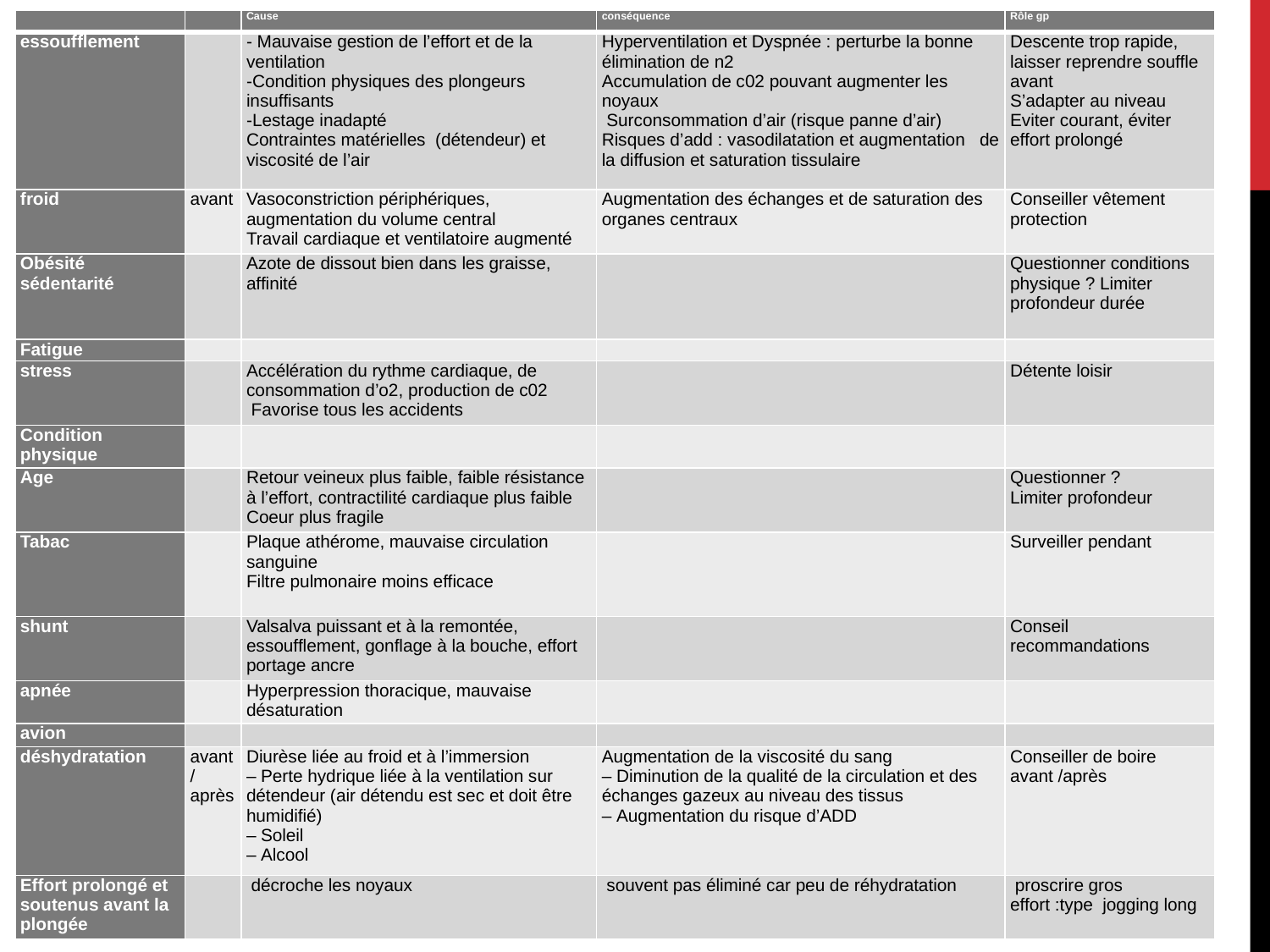

|  |  | Cause | conséquence | Rôle gp |
| --- | --- | --- | --- | --- |
| essoufflement |  | - Mauvaise gestion de l’effort et de la ventilation -Condition physiques des plongeurs insuffisants -Lestage inadapté Contraintes matérielles (détendeur) et viscosité de l’air | Hyperventilation et Dyspnée : perturbe la bonne élimination de n2 Accumulation de c02 pouvant augmenter les noyaux Surconsommation d’air (risque panne d’air) Risques d’add : vasodilatation et augmentation de la diffusion et saturation tissulaire | Descente trop rapide, laisser reprendre souffle avant S’adapter au niveau Eviter courant, éviter effort prolongé |
| froid | avant | Vasoconstriction périphériques, augmentation du volume central Travail cardiaque et ventilatoire augmenté | Augmentation des échanges et de saturation des organes centraux | Conseiller vêtement protection |
| Obésité sédentarité |  | Azote de dissout bien dans les graisse, affinité |  | Questionner conditions physique ? Limiter profondeur durée |
| Fatigue |  |  |  |  |
| stress |  | Accélération du rythme cardiaque, de consommation d’o2, production de c02 Favorise tous les accidents |  | Détente loisir |
| Condition physique |  |  |  |  |
| Age |  | Retour veineux plus faible, faible résistance à l’effort, contractilité cardiaque plus faible Coeur plus fragile |  | Questionner ? Limiter profondeur |
| Tabac |  | Plaque athérome, mauvaise circulation sanguine Filtre pulmonaire moins efficace |  | Surveiller pendant |
| shunt |  | Valsalva puissant et à la remontée, essoufflement, gonflage à la bouche, effort portage ancre |  | Conseil recommandations |
| apnée |  | Hyperpression thoracique, mauvaise désaturation |  |  |
| avion |  |  |  |  |
| déshydratation | avant/après | Diurèse liée au froid et à l’immersion – Perte hydrique liée à la ventilation sur détendeur (air détendu est sec et doit être humidifié) – Soleil – Alcool | Augmentation de la viscosité du sang – Diminution de la qualité de la circulation et des échanges gazeux au niveau des tissus – Augmentation du risque d’ADD | Conseiller de boire avant /après |
| Effort prolongé et soutenus avant la plongée |  | décroche les noyaux | souvent pas éliminé car peu de réhydratation | proscrire gros effort :type jogging long |